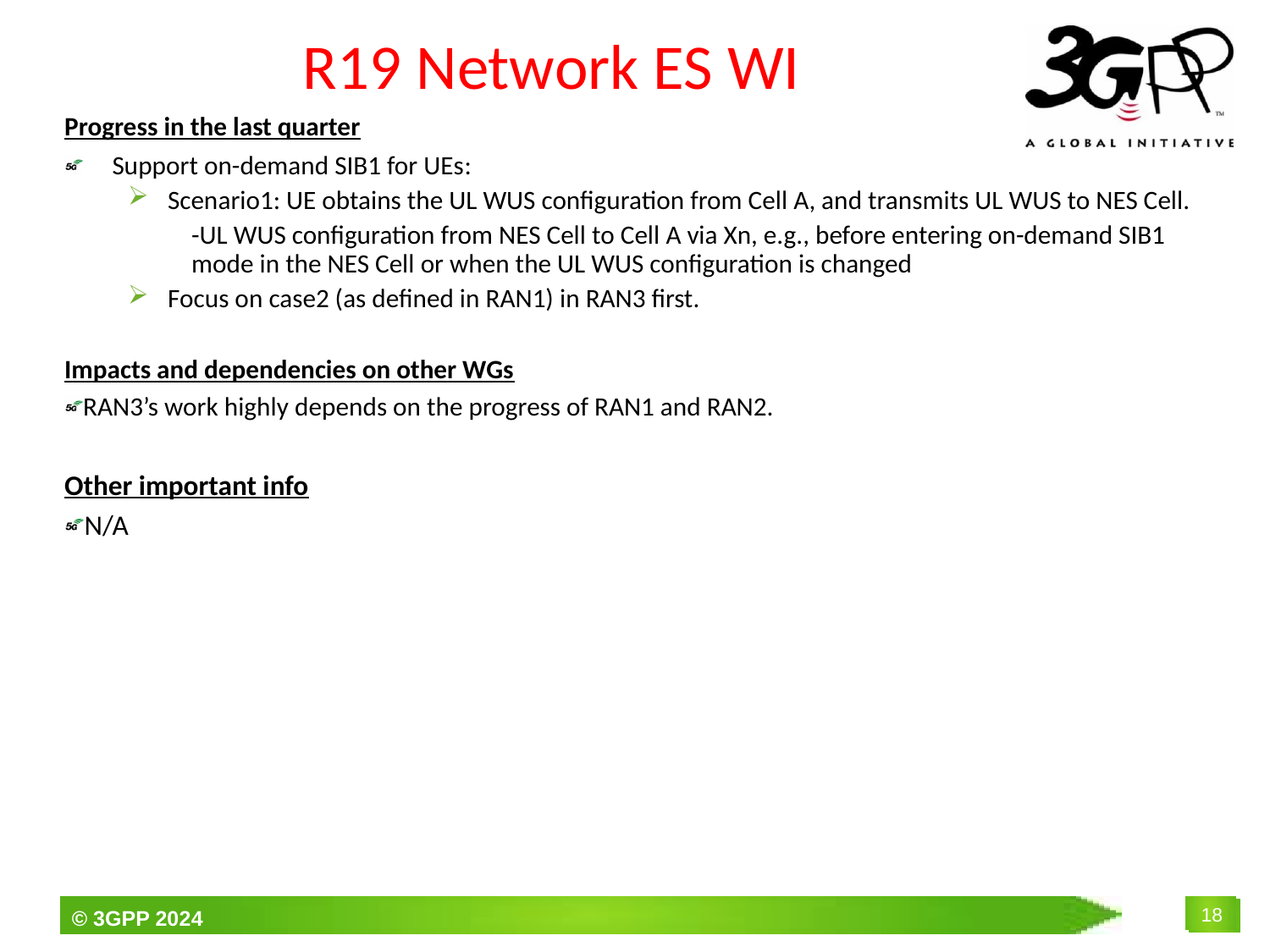

R19 Network ES WI
Progress in the last quarter
Support on-demand SIB1 for UEs:
Scenario1: UE obtains the UL WUS configuration from Cell A, and transmits UL WUS to NES Cell.
-UL WUS configuration from NES Cell to Cell A via Xn, e.g., before entering on-demand SIB1 mode in the NES Cell or when the UL WUS configuration is changed
Focus on case2 (as defined in RAN1) in RAN3 first.

Impacts and dependencies on other WGs
RAN3’s work highly depends on the progress of RAN1 and RAN2.

Other important info
N/A

18